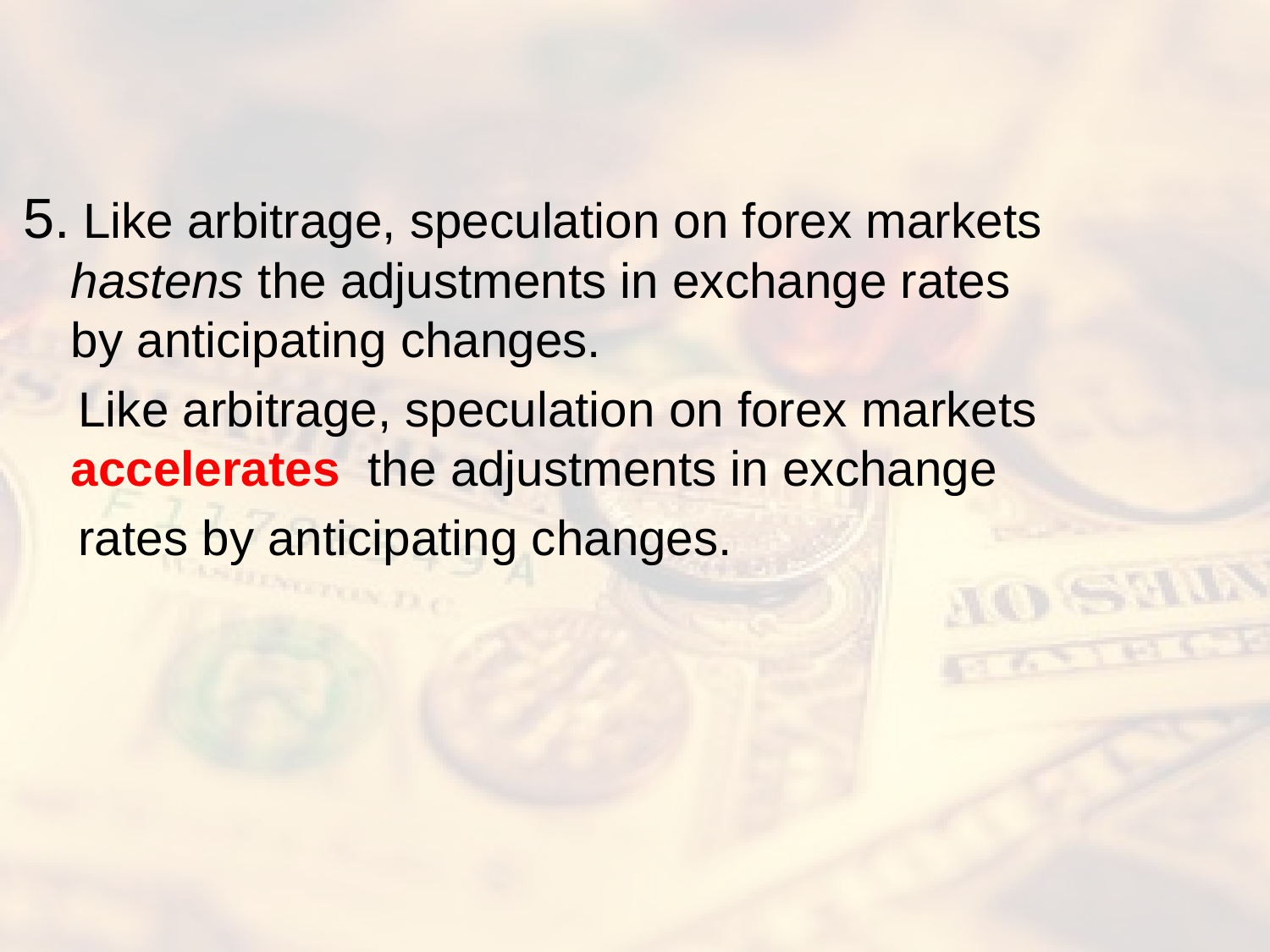

#

5. Like arbitrage, speculation on forex markets hastens the adjustments in exchange rates by anticipating changes.
    Like arbitrage, speculation on forex markets accelerates  the adjustments in exchange
    rates by anticipating changes.